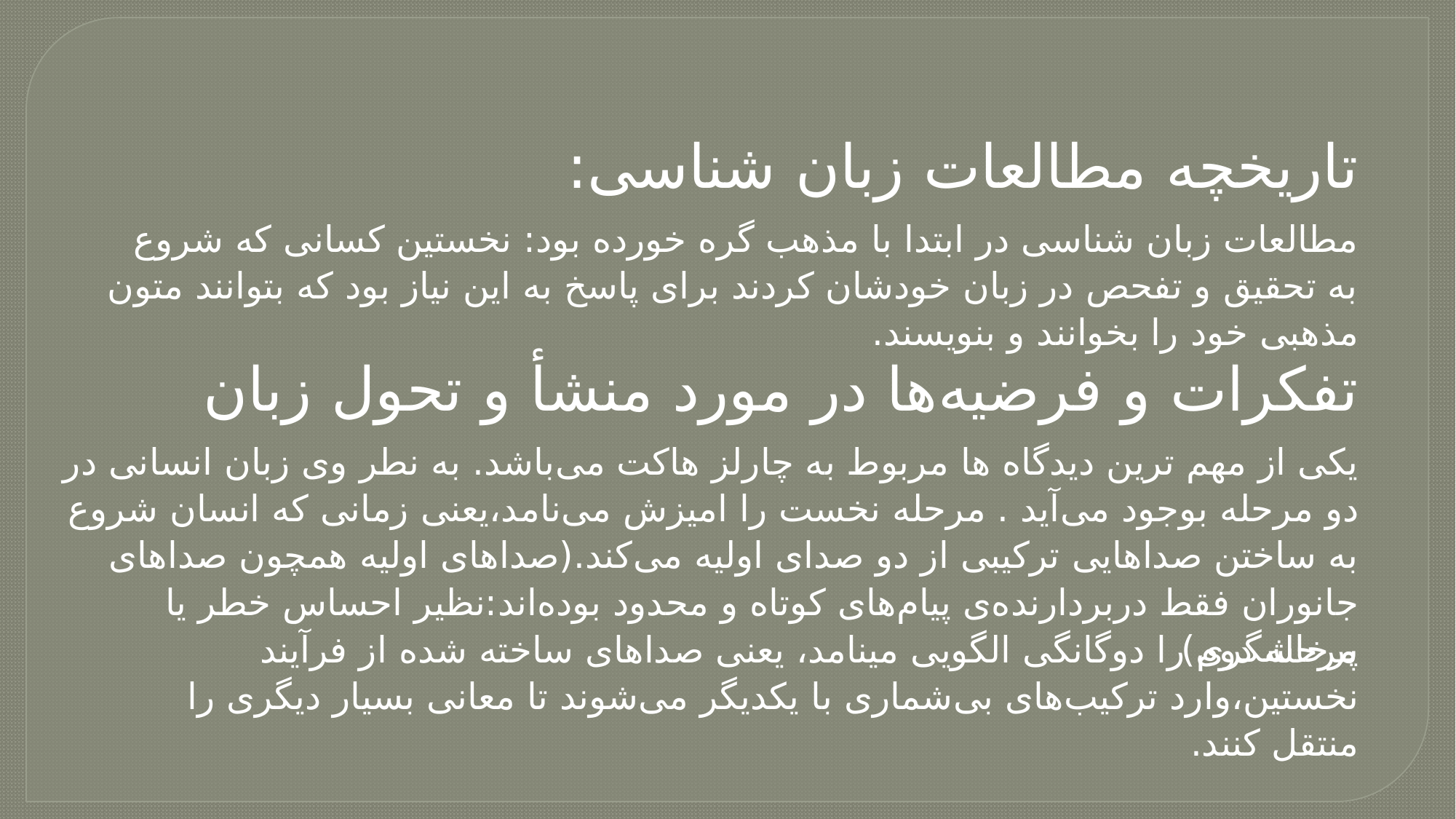

تاریخچه مطالعات زبان شناسی:
مطالعات زبان شناسی در ابتدا با مذهب گره خورده بود: نخستین کسانی که شروع به تحقیق و تفحص در زبان خودشان کردند برای پاسخ به این نیاز بود که بتوانند متون مذهبی خود را بخوانند و بنویسند.
تفکرات و فرضیه‌ها در مورد منشأ و تحول زبان
یکی از مهم ترین دیدگاه ها مربوط به چارلز هاکت می‌باشد. به نطر وی زبان انسانی در دو مرحله بوجود می‌آید . مرحله نخست را امیزش می‌نامد،یعنی زمانی که انسان شروع به ساختن صداهایی ترکیبی از دو صدای اولیه می‌کند.(صداهای اولیه همچون صداهای جانوران فقط دربردارنده‌ی پیام‌های کوتاه و محدود بوده‌اند:نظیر احساس خطر یا پرخاشگری)

مرحله دوم را دوگانگی الگویی مینامد، یعنی صداهای ساخته شده از فرآیند نخستین،وارد ترکیب‌های بی‌شماری با یکدیگر می‌شوند تا معانی بسیار دیگری را منتقل کنند.